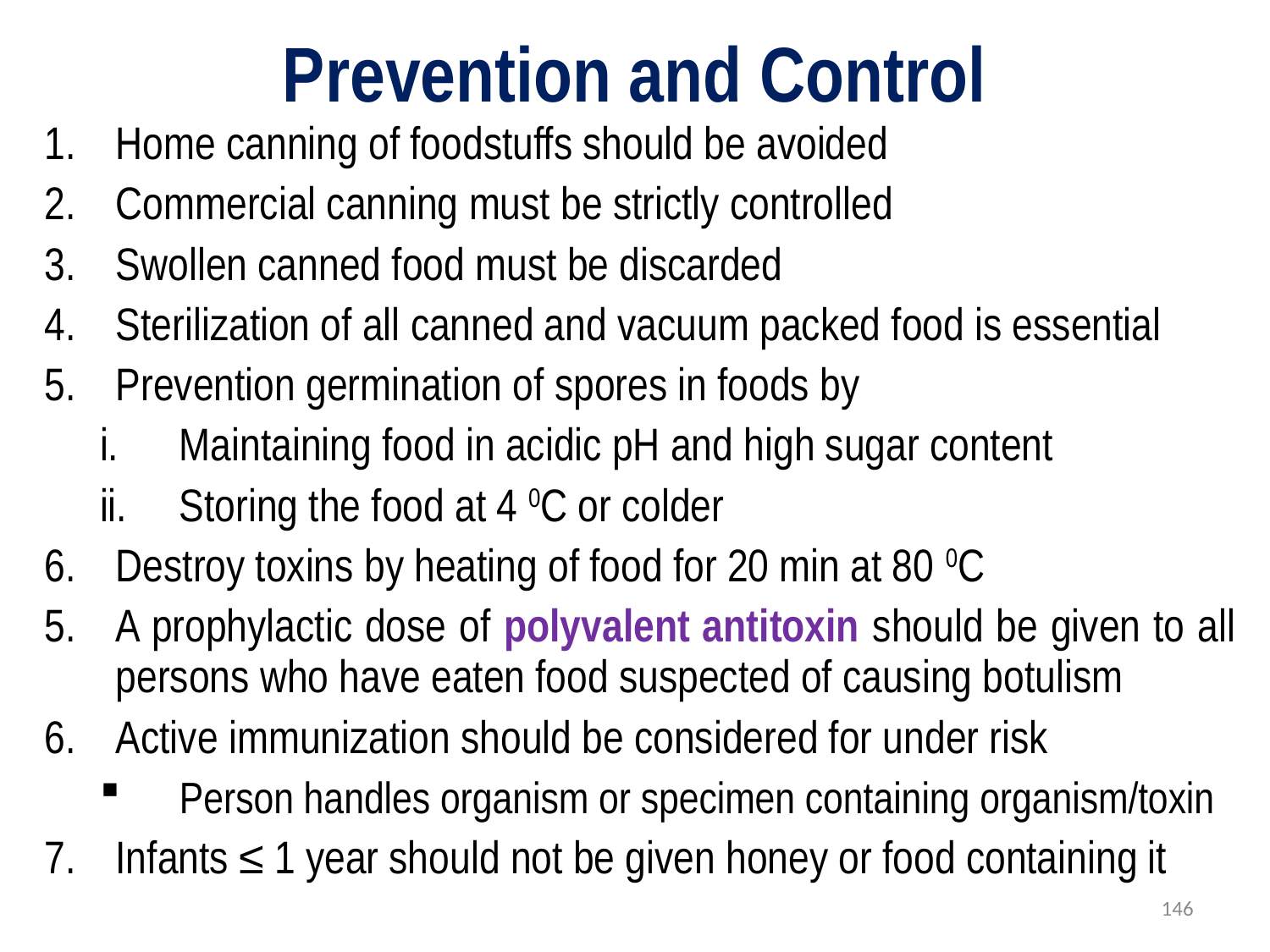

# Prevention and Control
Home canning of foodstuffs should be avoided
Commercial canning must be strictly controlled
Swollen canned food must be discarded
Sterilization of all canned and vacuum packed food is essential
Prevention germination of spores in foods by
Maintaining food in acidic pH and high sugar content
Storing the food at 4 0C or colder
Destroy toxins by heating of food for 20 min at 80 0C
A prophylactic dose of polyvalent antitoxin should be given to all persons who have eaten food suspected of causing botulism
Active immunization should be considered for under risk
Person handles organism or specimen containing organism/toxin
Infants ≤ 1 year should not be given honey or food containing it

146